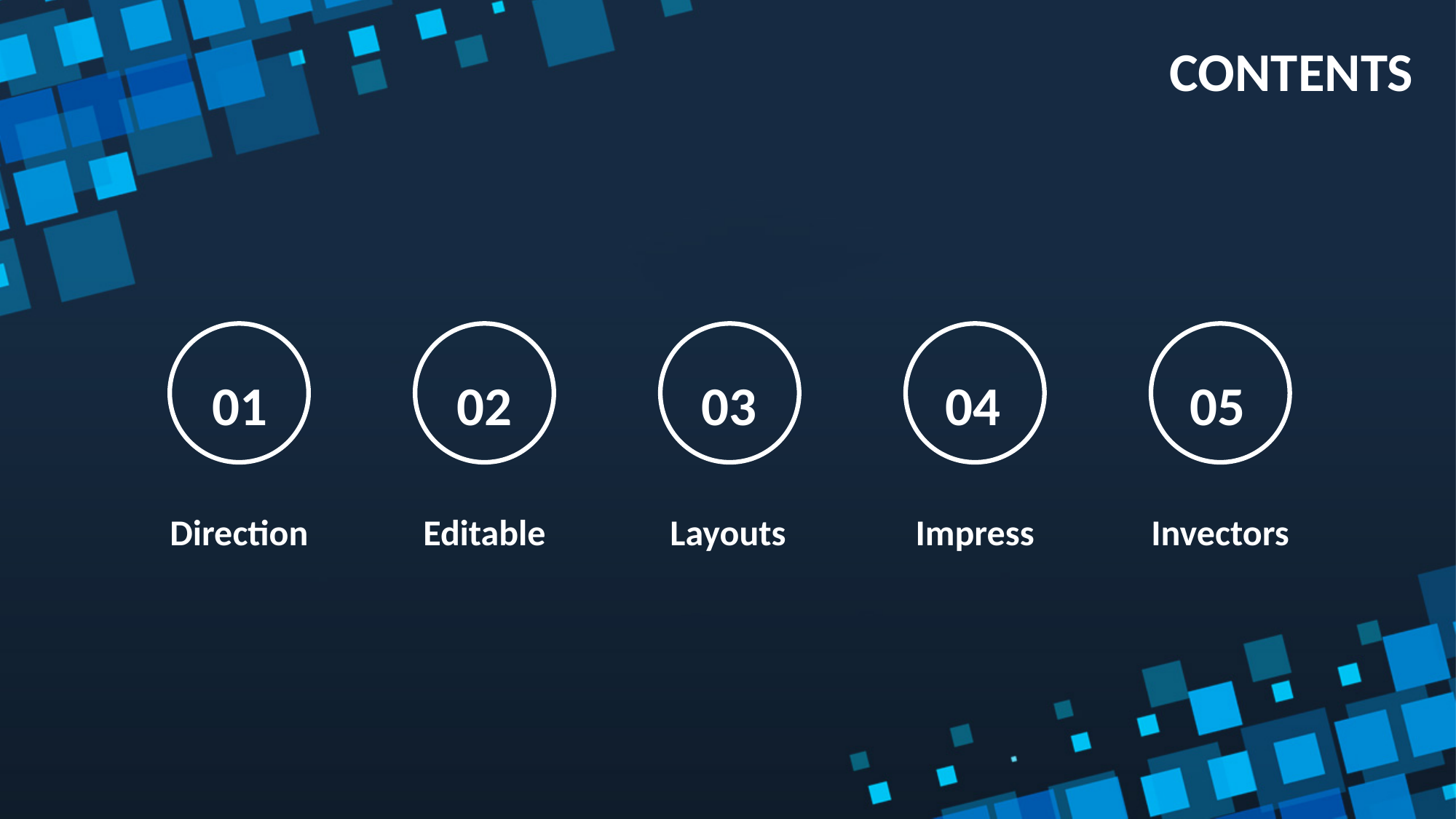

CONTENTS

01

02

03

04

05
Direction
Editable
Layouts
Impress
Invectors